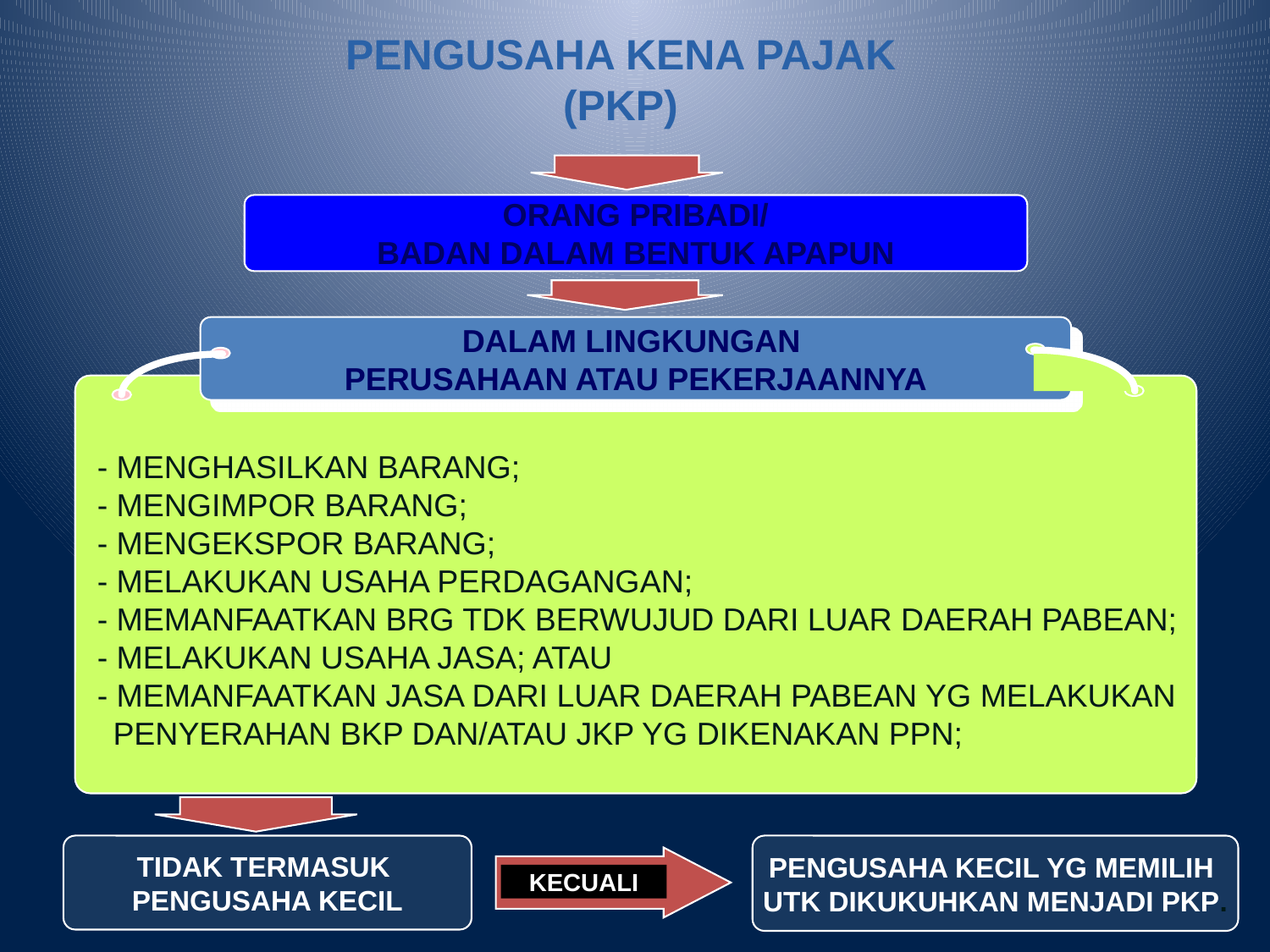

PENGUSAHA KENA PAJAK
(PKP)

ORANG PRIBADI/
BADAN DALAM BENTUK APAPUN

DALAM LINGKUNGAN
PERUSAHAAN ATAU PEKERJAANNYA

- MENGHASILKAN BARANG;
- MENGIMPOR BARANG;
- MENGEKSPOR BARANG;
- MELAKUKAN USAHA PERDAGANGAN;
- MEMANFAATKAN BRG TDK BERWUJUD DARI LUAR DAERAH PABEAN;
- MELAKUKAN USAHA JASA; ATAU
- MEMANFAATKAN JASA DARI LUAR DAERAH PABEAN YG MELAKUKAN PENYERAHAN BKP DAN/ATAU JKP YG DIKENAKAN PPN;

TIDAK TERMASUK
PENGUSAHA KECIL
PENGUSAHA KECIL YG MEMILIH
UTK DIKUKUHKAN MENJADI PKP.

KECUALI
130